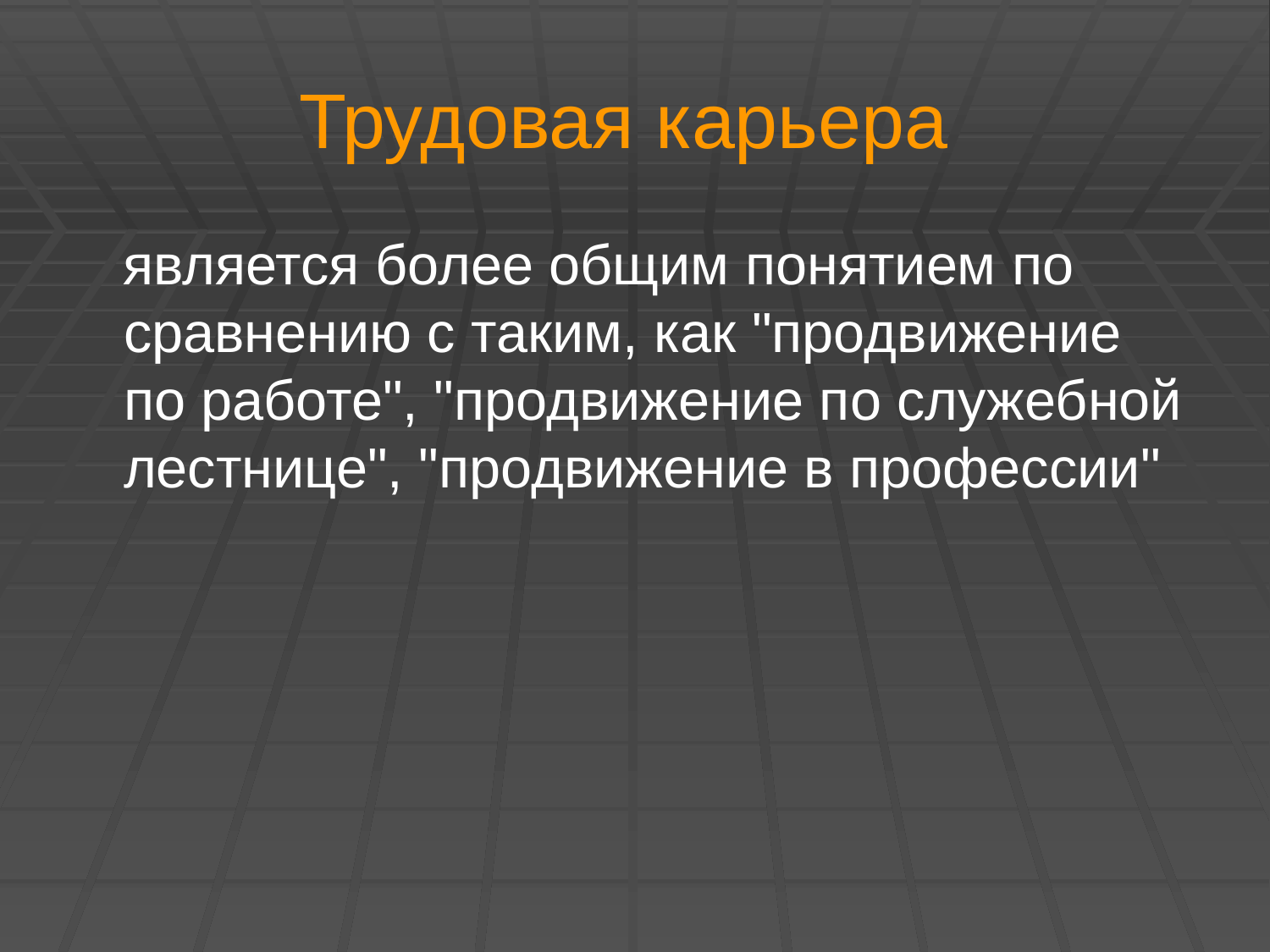

# Трудовая карьера
   является более общим понятием по сравнению с таким, как "продвижение по работе", "продвижение по служебной лестнице", "продвижение в профессии"